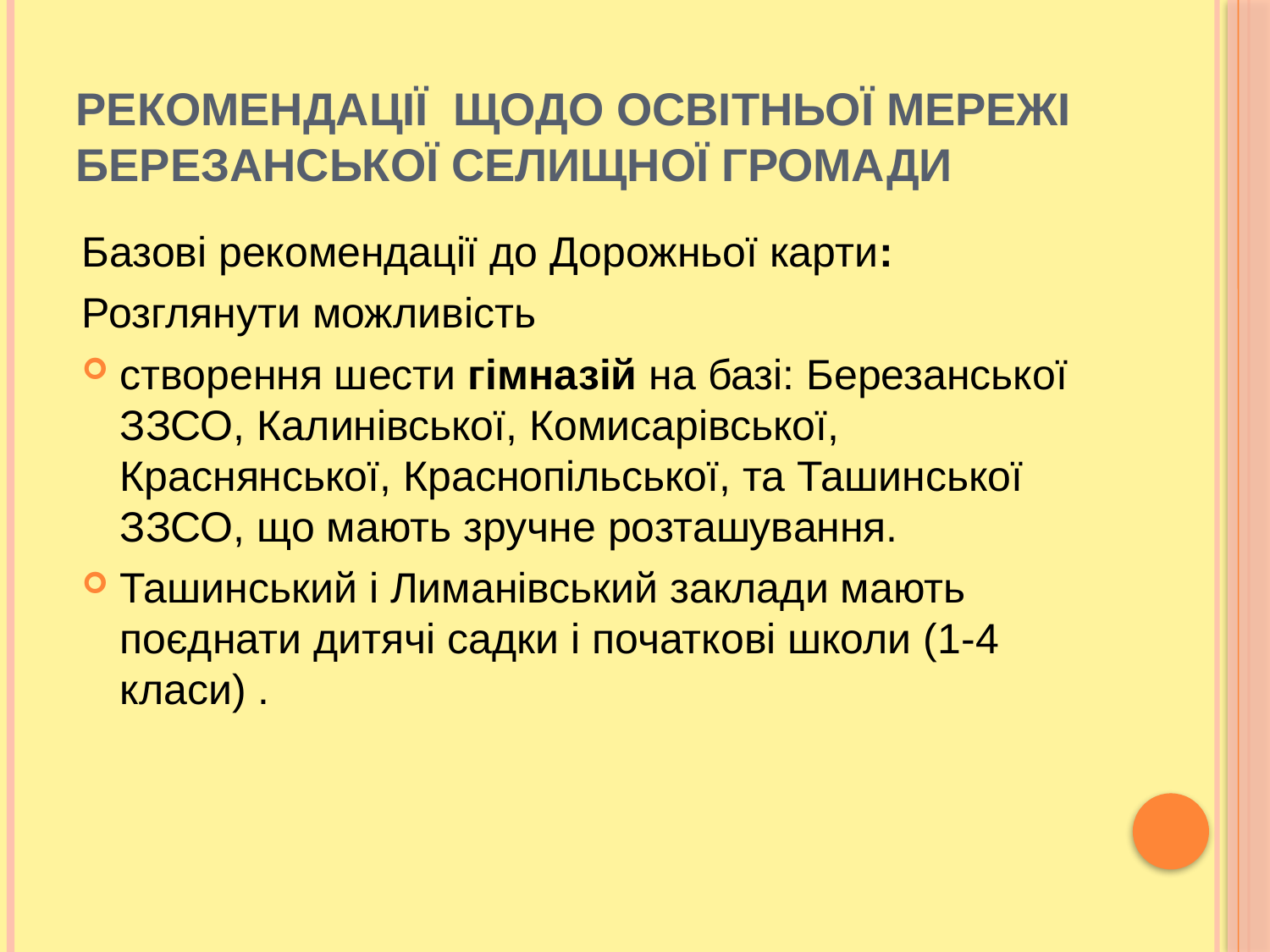

# Рекомендації  щодо освітньої мережі Березанської селищної громади
Базові рекомендації до Дорожньої карти:
Розглянути можливість
створення шести гімназій на базі: Березанської ЗЗСО, Калинівської, Комисарівської, Краснянської, Краснопільської, та Ташинської ЗЗСО, що мають зручне розташування.
Ташинський і Лиманівський заклади мають поєднати дитячі садки і початкові школи (1-4 класи) .